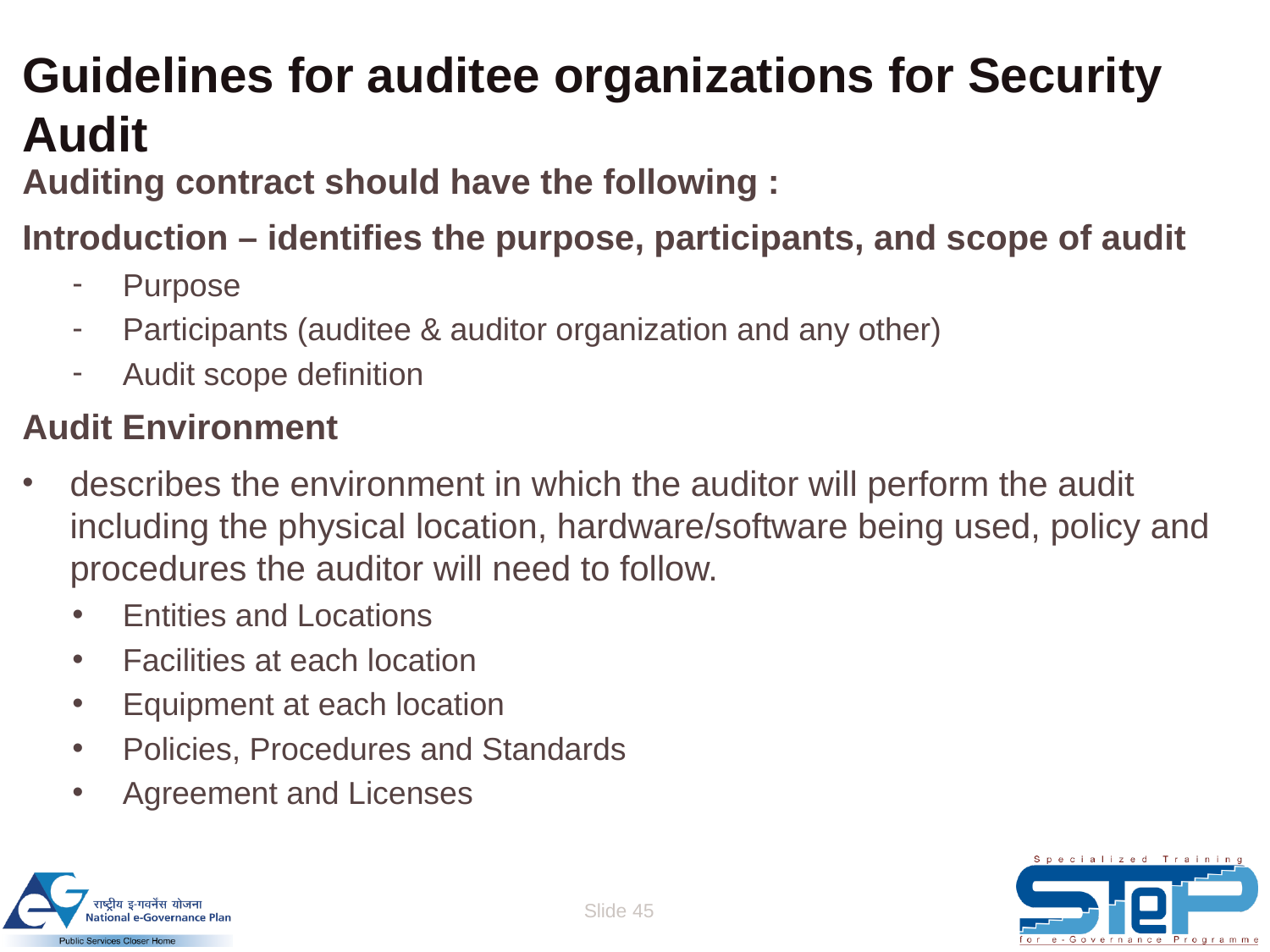

# Guidelines for auditee organizations for Security Audit
Auditing contract should have the following :
Introduction – identifies the purpose, participants, and scope of audit
Purpose
Participants (auditee & auditor organization and any other)
Audit scope definition
Audit Environment
describes the environment in which the auditor will perform the audit including the physical location, hardware/software being used, policy and procedures the auditor will need to follow.
Entities and Locations
Facilities at each location
Equipment at each location
Policies, Procedures and Standards
Agreement and Licenses